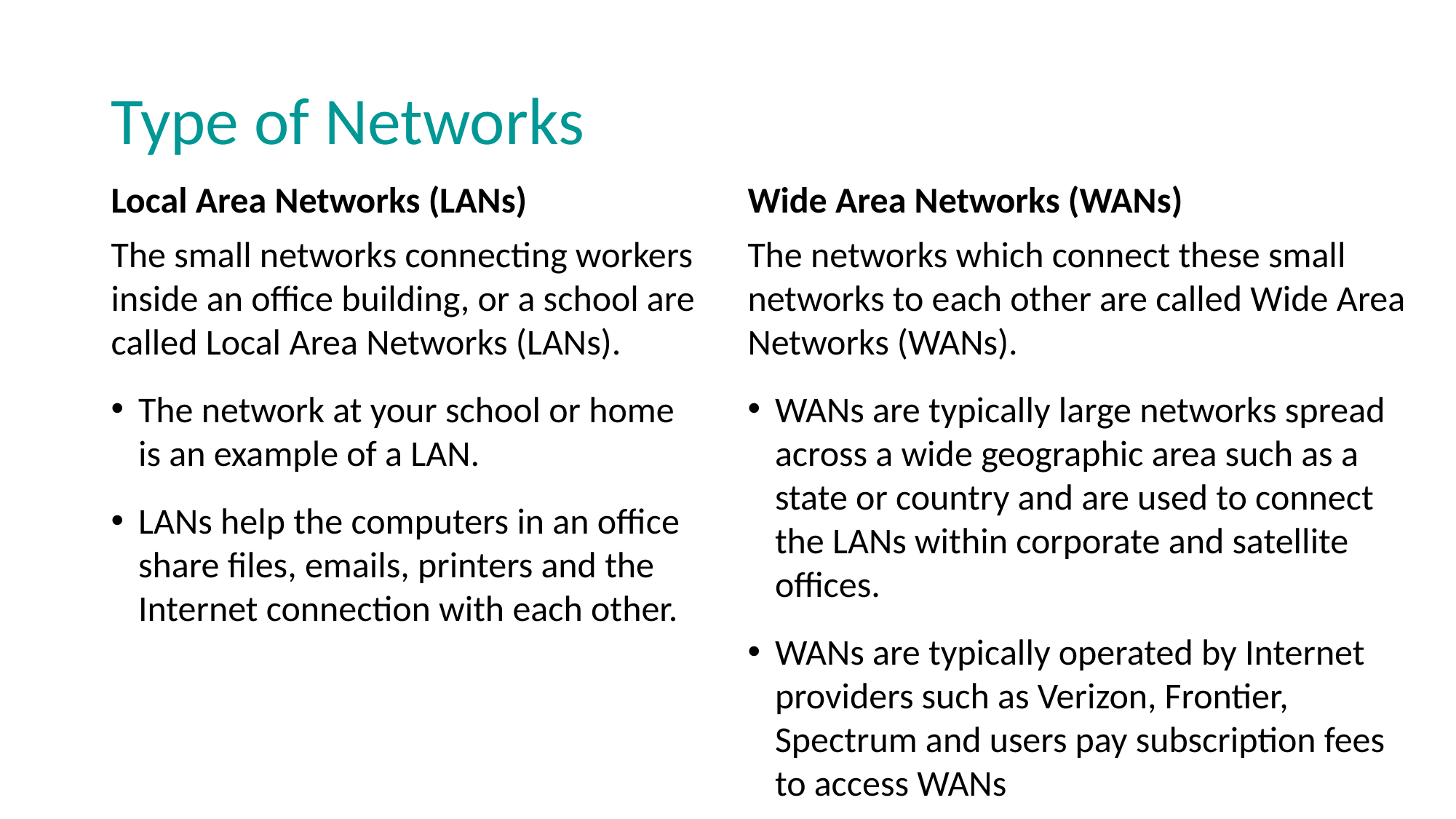

# Type of Networks
Local Area Networks (LANs)
Wide Area Networks (WANs)
The small networks connecting workers inside an office building, or a school are called Local Area Networks (LANs).
The network at your school or home is an example of a LAN.
LANs help the computers in an office share files, emails, printers and the Internet connection with each other.
The networks which connect these small networks to each other are called Wide Area Networks (WANs).
WANs are typically large networks spread across a wide geographic area such as a state or country and are used to connect the LANs within corporate and satellite offices.
WANs are typically operated by Internet providers such as Verizon, Frontier, Spectrum and users pay subscription fees to access WANs